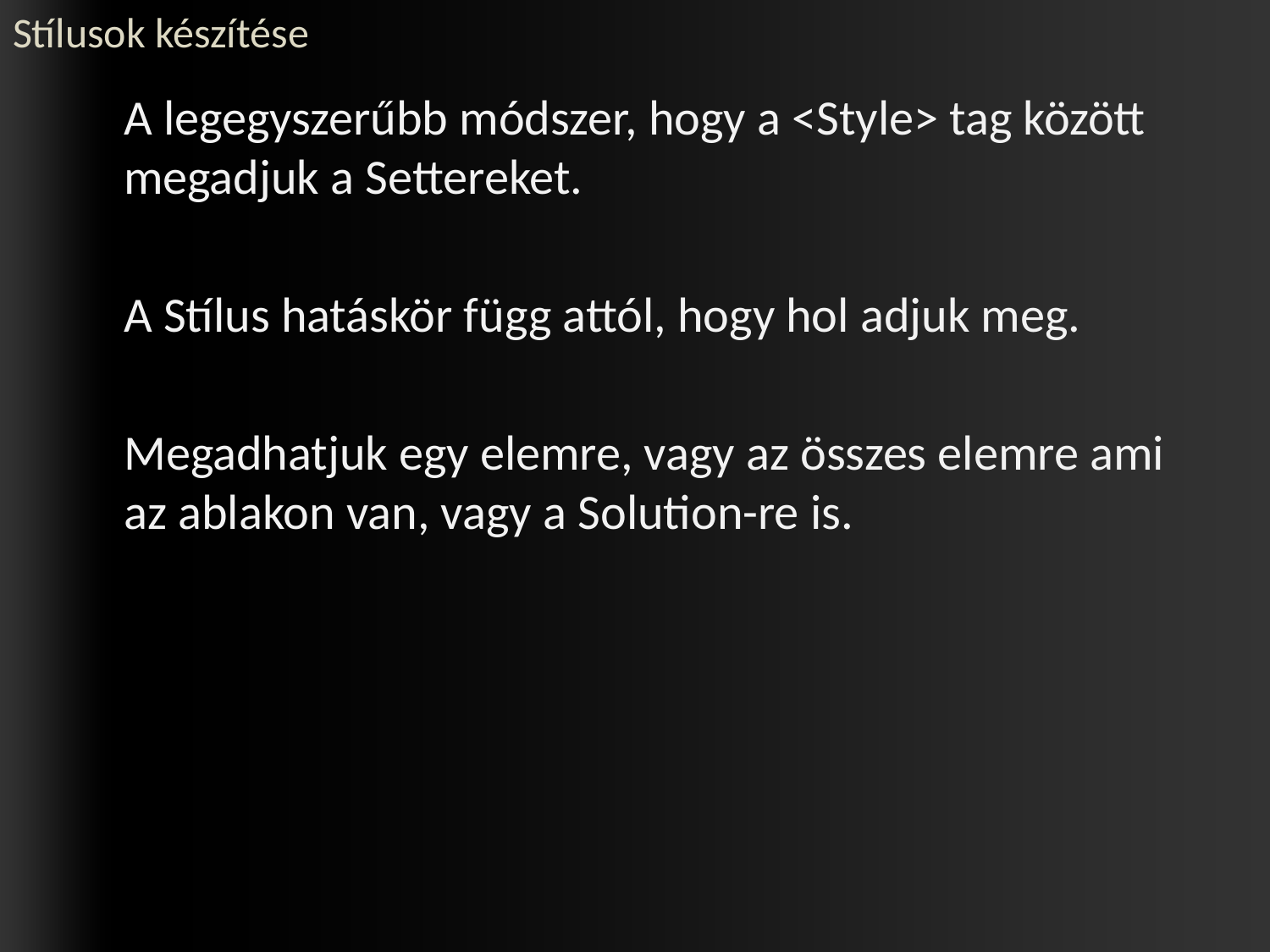

# Stílusok készítése
	A legegyszerűbb módszer, hogy a <Style> tag között megadjuk a Settereket.

	A Stílus hatáskör függ attól, hogy hol adjuk meg.

	Megadhatjuk egy elemre, vagy az összes elemre ami az ablakon van, vagy a Solution-re is.